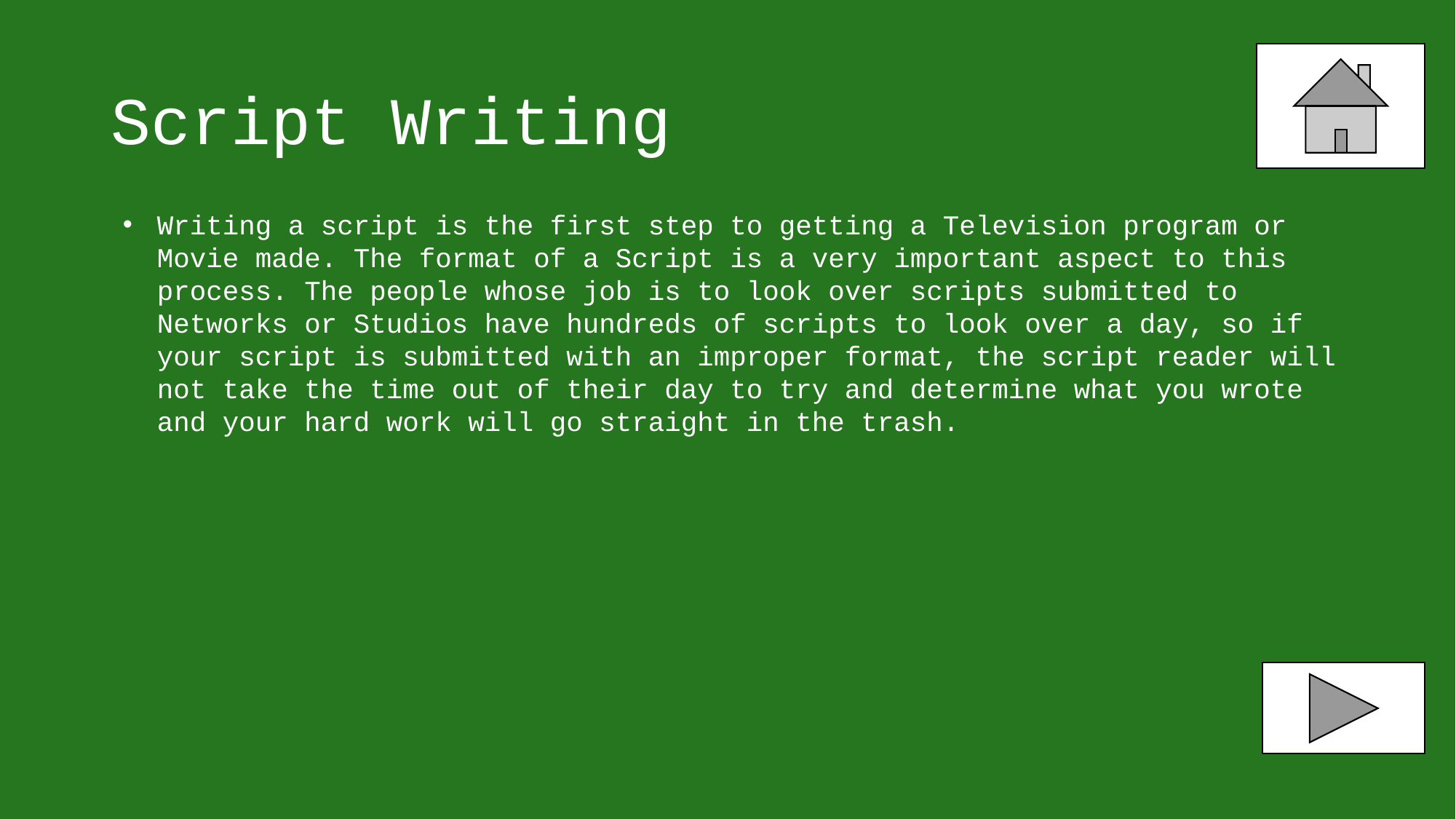

# Script Writing

Writing a script is the first step to getting a Television program or Movie made. The format of a Script is a very important aspect to this process. The people whose job is to look over scripts submitted to Networks or Studios have hundreds of scripts to look over a day, so if your script is submitted with an improper format, the script reader will not take the time out of their day to try and determine what you wrote and your hard work will go straight in the trash.